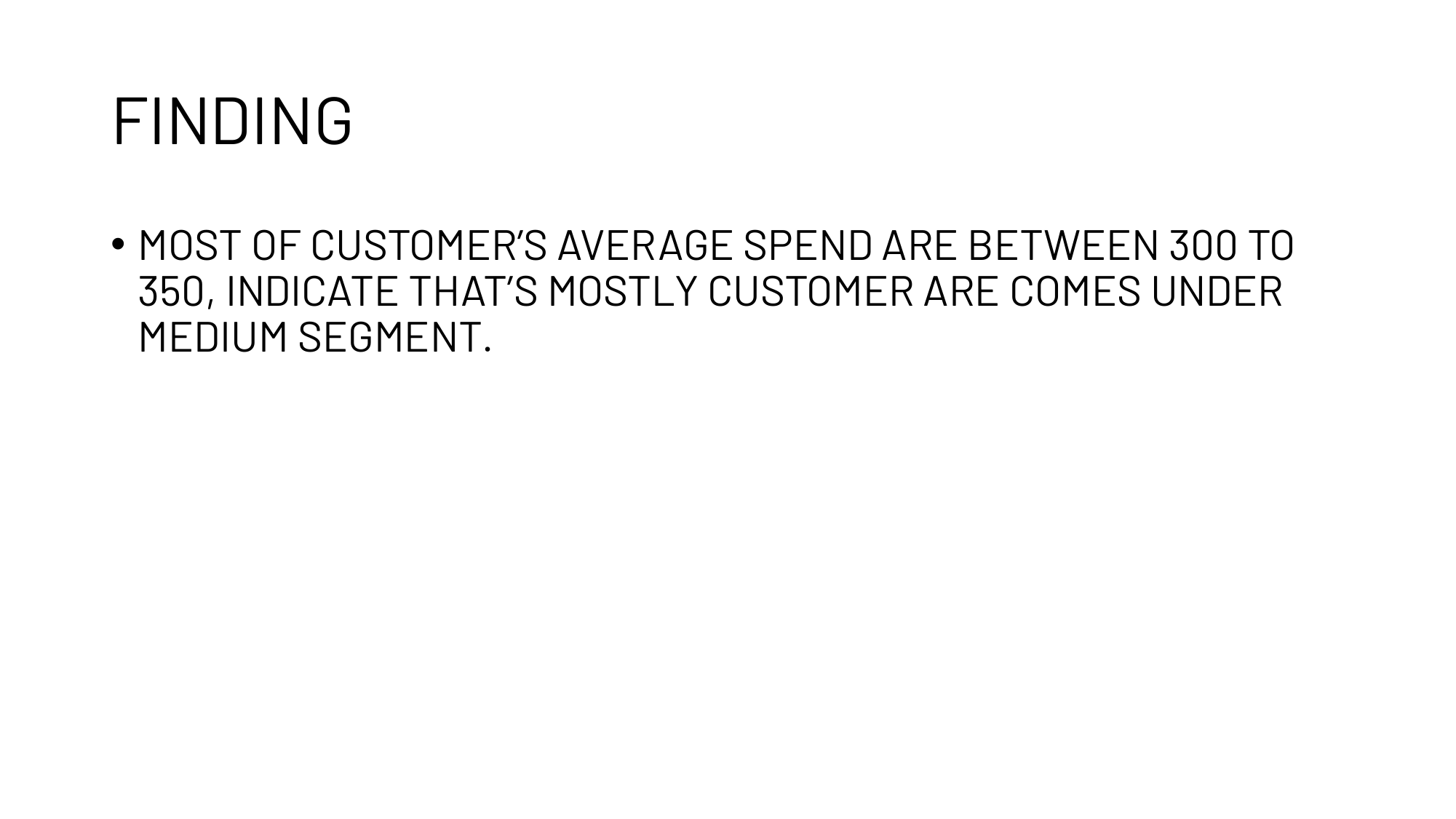

# FINDING
MOST OF CUSTOMER’S AVERAGE SPEND ARE BETWEEN 300 TO 350, INDICATE THAT’S MOSTLY CUSTOMER ARE COMES UNDER MEDIUM SEGMENT.